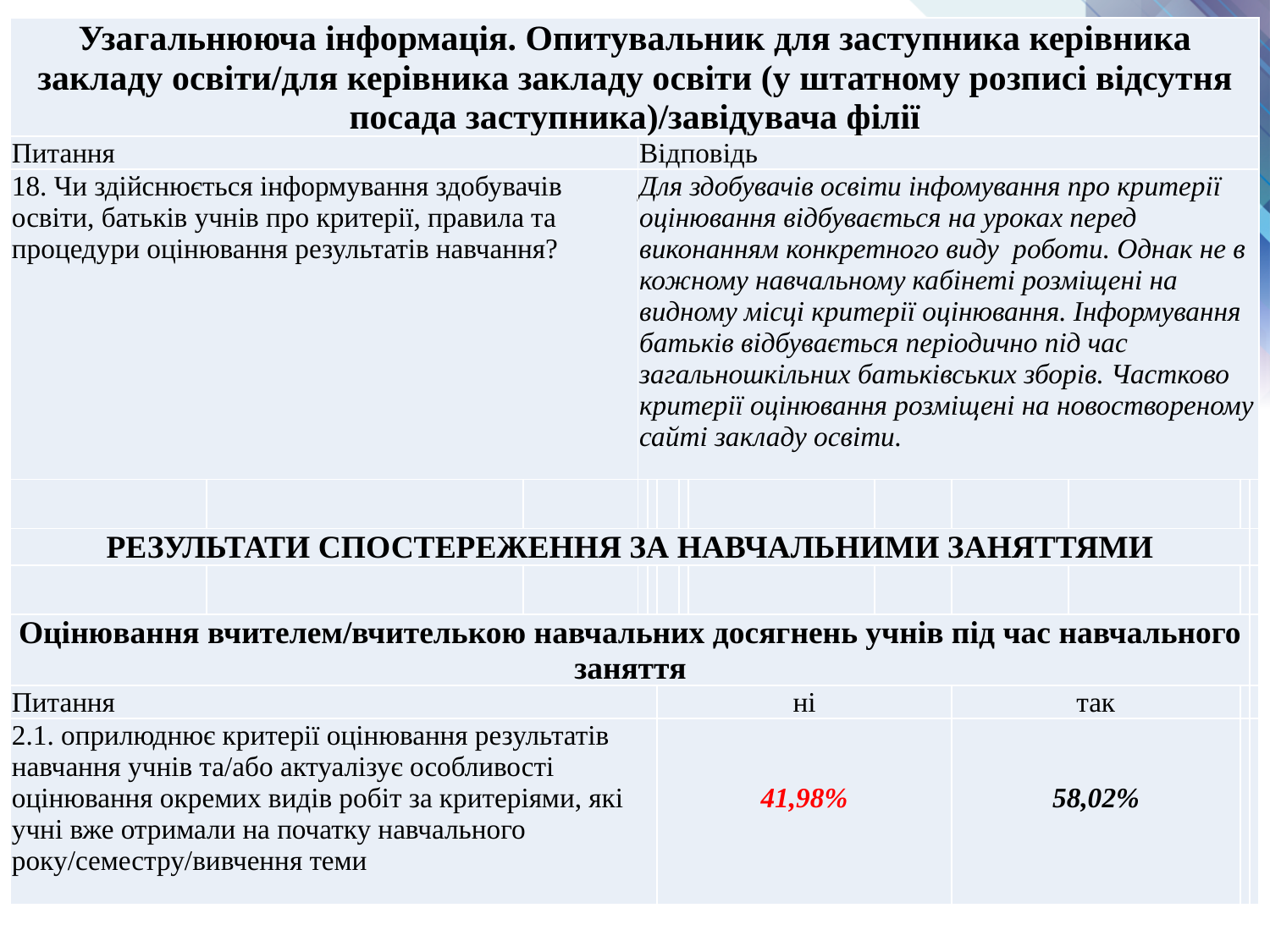

| Узагальнююча інформація. Опитувальник для заступника керівника закладу освіти/для керівника закладу освіти (у штатному розписі відсутня посада заступника)/завідувача філії |  |  |  |  |  |  |  |  |  |  |  |  |
| --- | --- | --- | --- | --- | --- | --- | --- | --- | --- | --- | --- | --- |
| Питання |  |  | Відповідь |  |  |  |  |  |  |  |  |  |
| 18. Чи здійснюється інформування здобувачів освіти, батьків учнів про критерії, правила та процедури оцінювання результатів навчання? |  |  | Для здобувачів освіти інфомування про критерії оцінювання відбувається на уроках перед виконанням конкретного виду роботи. Однак не в кожному навчальному кабінеті розміщені на видному місці критерії оцінювання. Інформування батьків відбувається періодично під час загальношкільних батьківських зборів. Частково критерії оцінювання розміщені на новоствореному сайті закладу освіти. |  |  |  |  |  |  |  |  |  |
|  |  |  |  |  |  |  |  |  |  |  |  |  |
| РЕЗУЛЬТАТИ СПОСТЕРЕЖЕННЯ ЗА НАВЧАЛЬНИМИ ЗАНЯТТЯМИ |  |  |  |  |  |  |  |  |  |  |  |  |
|  |  |  |  |  |  |  |  |  |  |  |  |  |
| Оцінювання вчителем/вчителькою навчальних досягнень учнів під час навчального заняття |  |  |  |  |  |  |  |  |  |  |  |  |
| Питання |  |  |  |  | ні |  |  |  | так |  |  |  |
| 2.1. оприлюднює критерії оцінювання результатів навчання учнів та/або актуалізує особливості оцінювання окремих видів робіт за критеріями, які учні вже отримали на початку навчального року/семестру/вивчення теми |  |  |  |  | 41,98% |  |  |  | 58,02% |  |  |  |
#